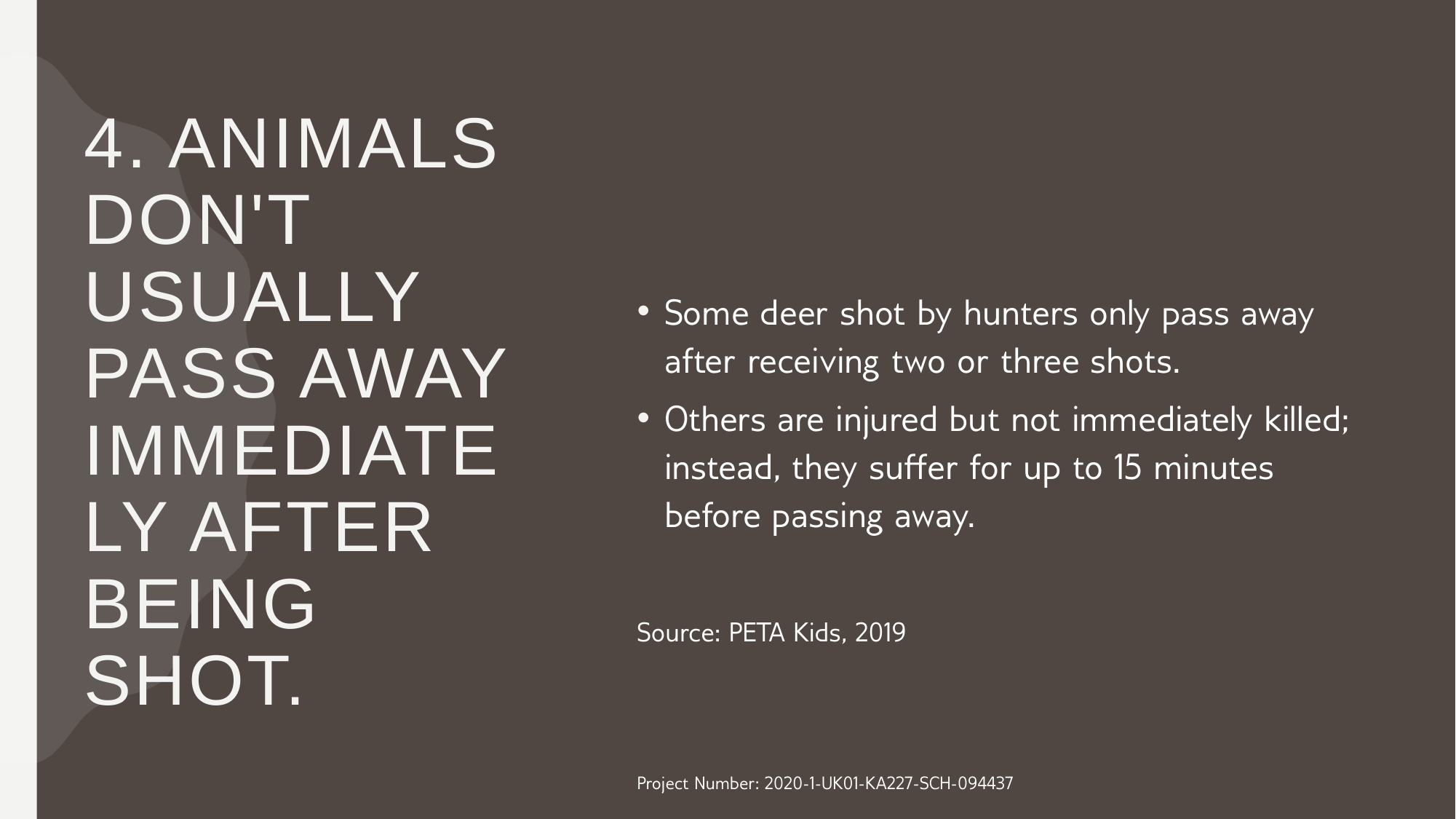

# 4. Animals don't usually pass away immediately after being shot.
Some deer shot by hunters only pass away after receiving two or three shots.
Others are injured but not immediately killed; instead, they suffer for up to 15 minutes before passing away.
Source: PETA Kids, 2019
Project Number: 2020-1-UK01-KA227-SCH-094437